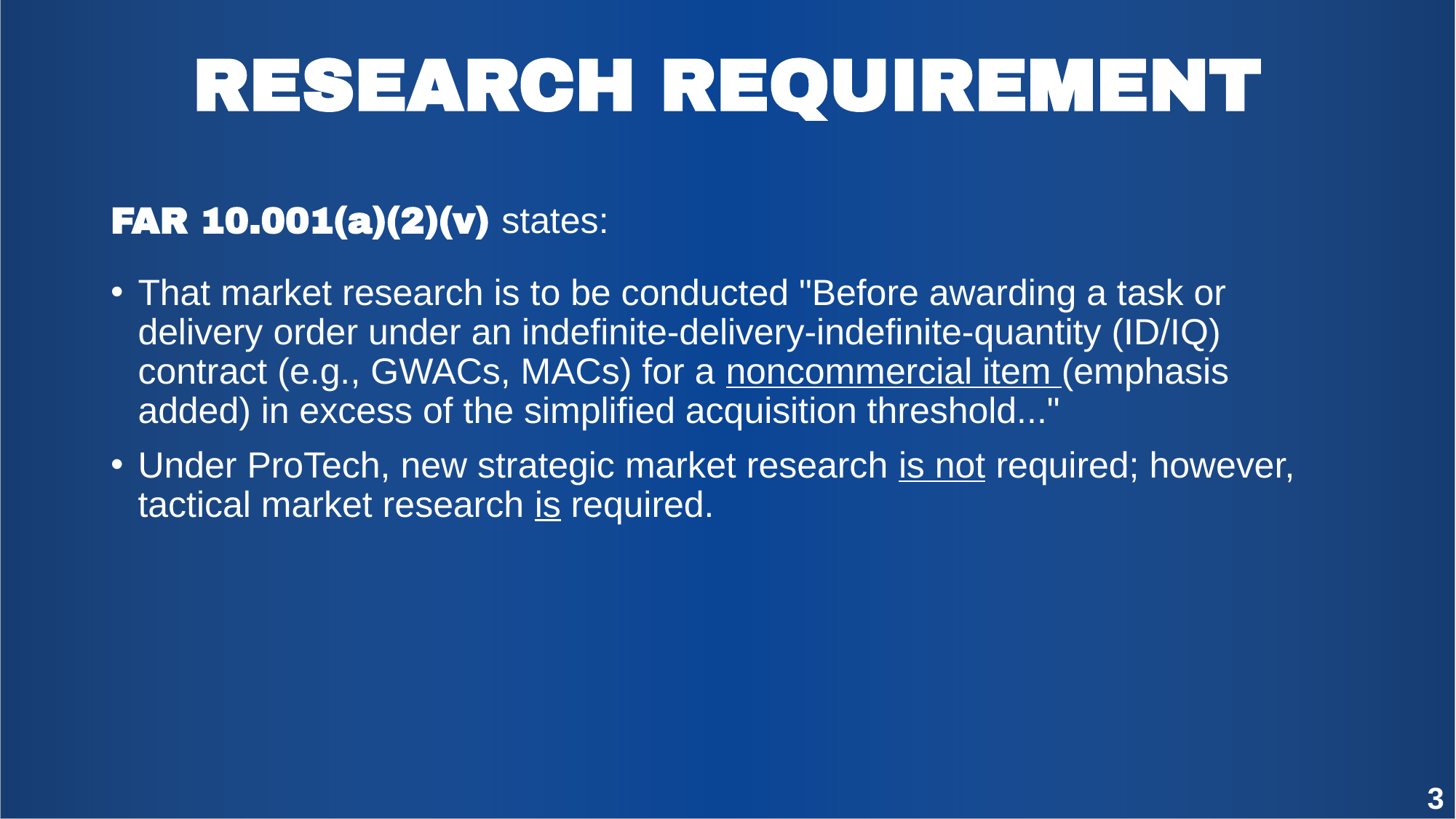

RESEARCH REQUIREMENT
FAR 10.001(a)(2)(v) states:
That market research is to be conducted "Before awarding a task or delivery order under an indefinite-delivery-indefinite-quantity (ID/IQ) contract (e.g., GWACs, MACs) for a noncommercial item (emphasis added) in excess of the simplified acquisition threshold..."
Under ProTech, new strategic market research is not required; however, tactical market research is required.
3